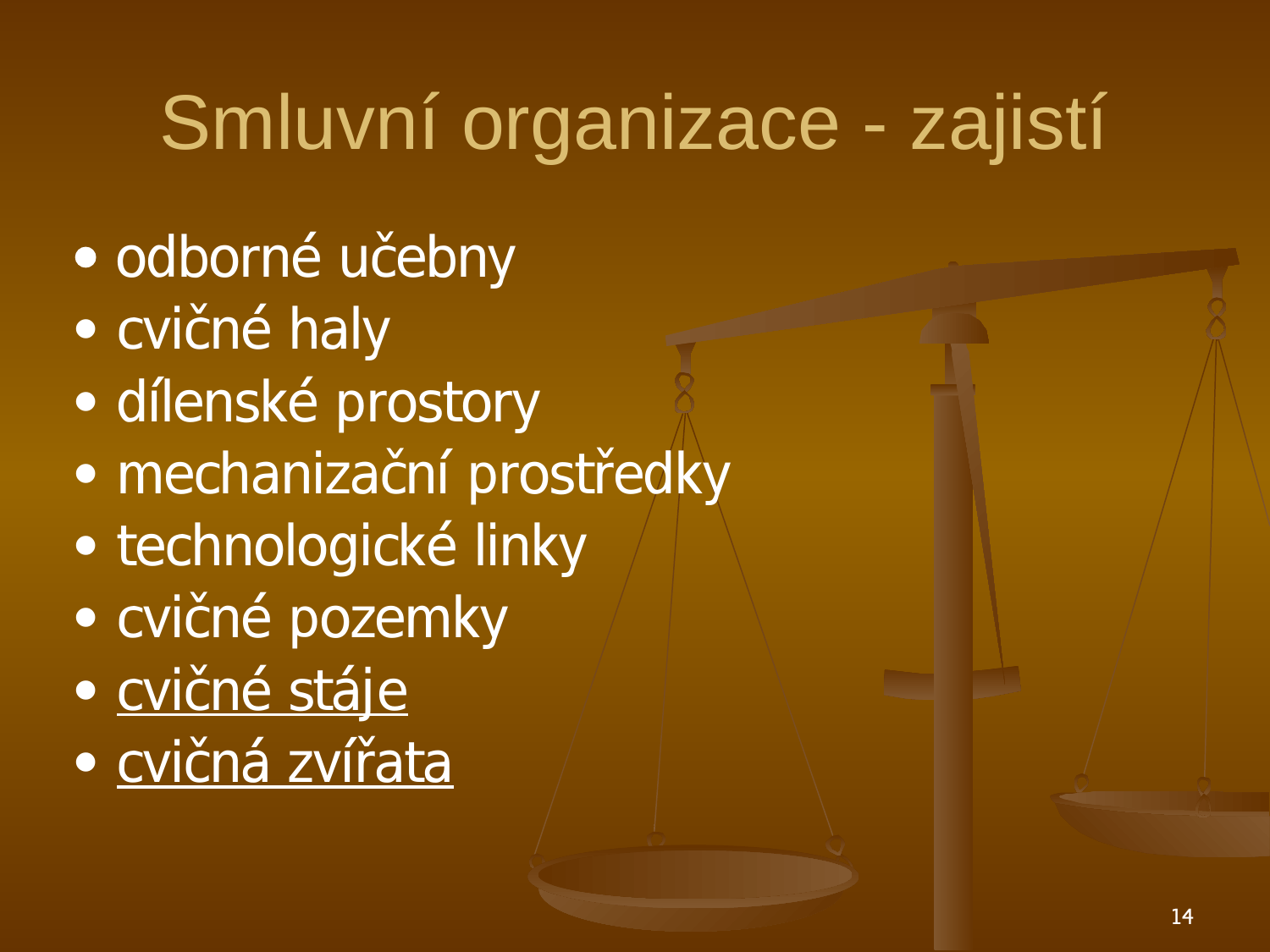

# Smluvní organizace - zajistí
• odborné učebny
• cvičné haly
• dílenské prostory
• mechanizační prostředky
• technologické linky
• cvičné pozemky
• cvičné stáje
• cvičná zvířata
14